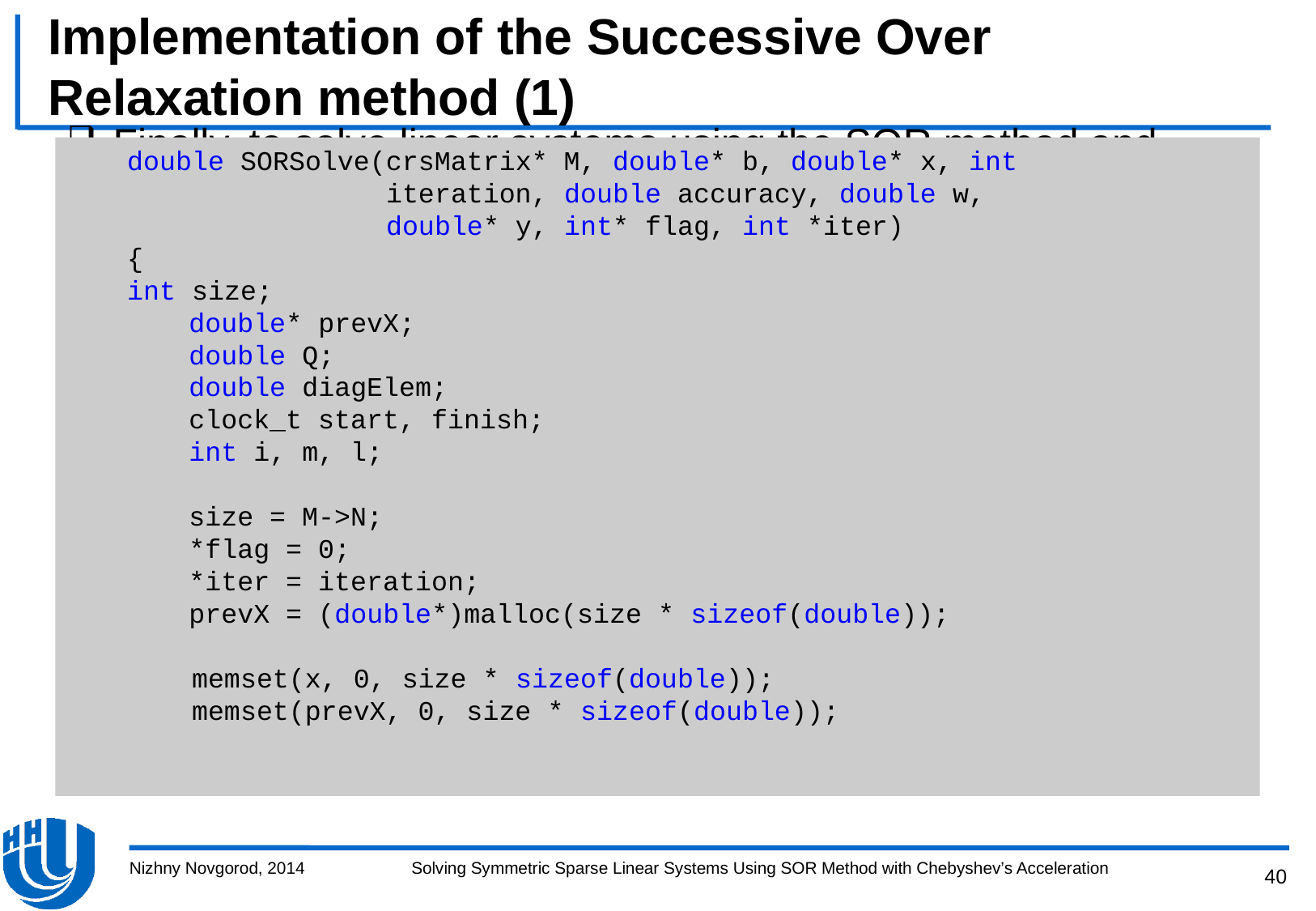

# Implementation of the Successive Over Relaxation method (1)
Finally, to solve linear systems using the SOR method and perform mass experiments, implement the SORSolve() function in SSOR.c.
double SORSolve(crsMatrix* M, double* b, double* x, int
                iteration, double accuracy, double w,
                double* y, int* flag, int *iter)
{
int size;
	double* prevX;
	double Q;
	double diagElem;
	clock_t start, finish;
	int i, m, l;

	size = M->N;
	*flag = 0;
 	*iter = iteration;
	prevX = (double*)malloc(size * sizeof(double));

    memset(x, 0, size * sizeof(double));
    memset(prevX, 0, size * sizeof(double));

Nizhny Novgorod, 2014
Solving Symmetric Sparse Linear Systems Using SOR Method with Chebyshev’s Acceleration